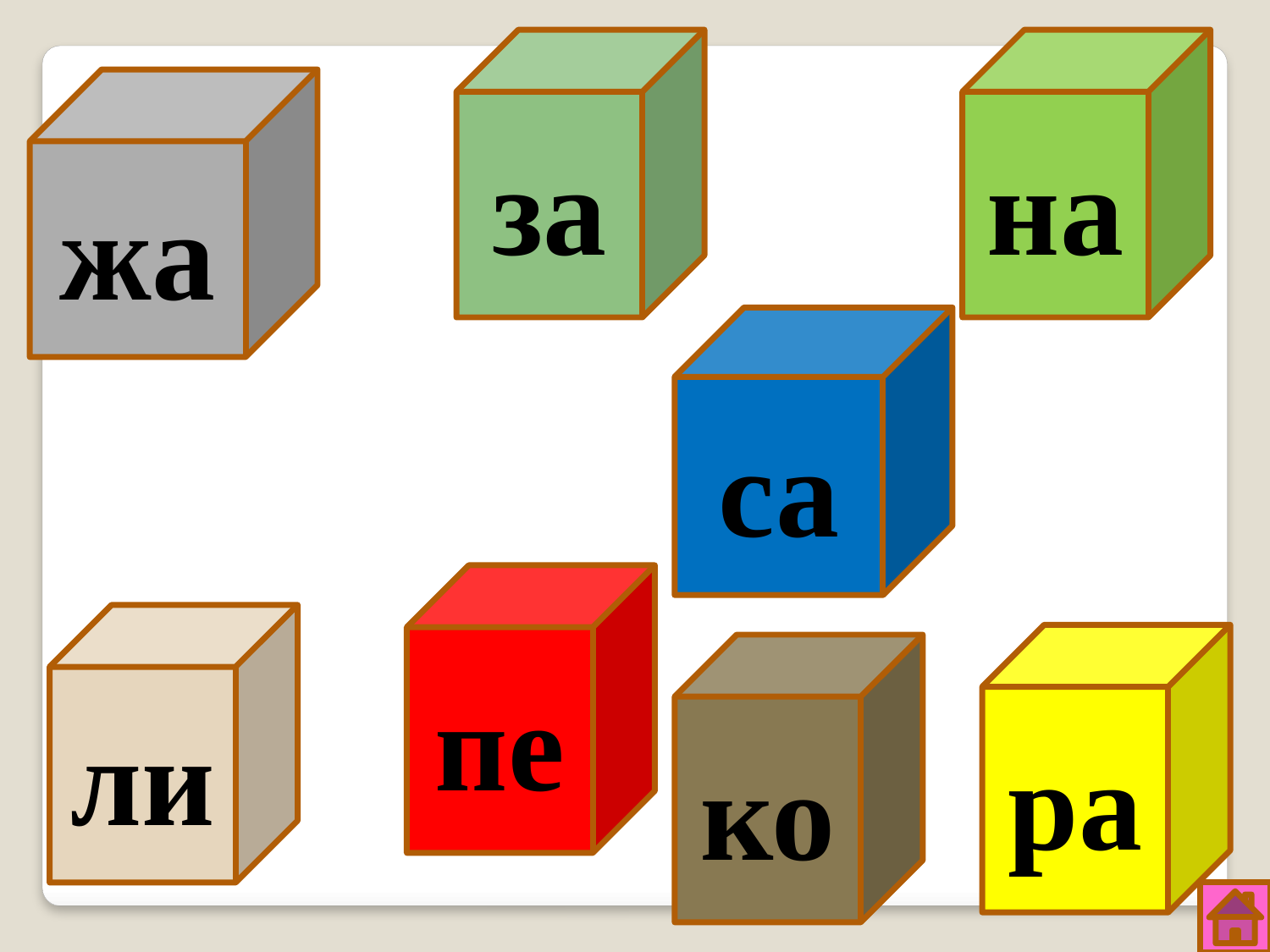

за
на
жа
са
пе
ли
ра
ко